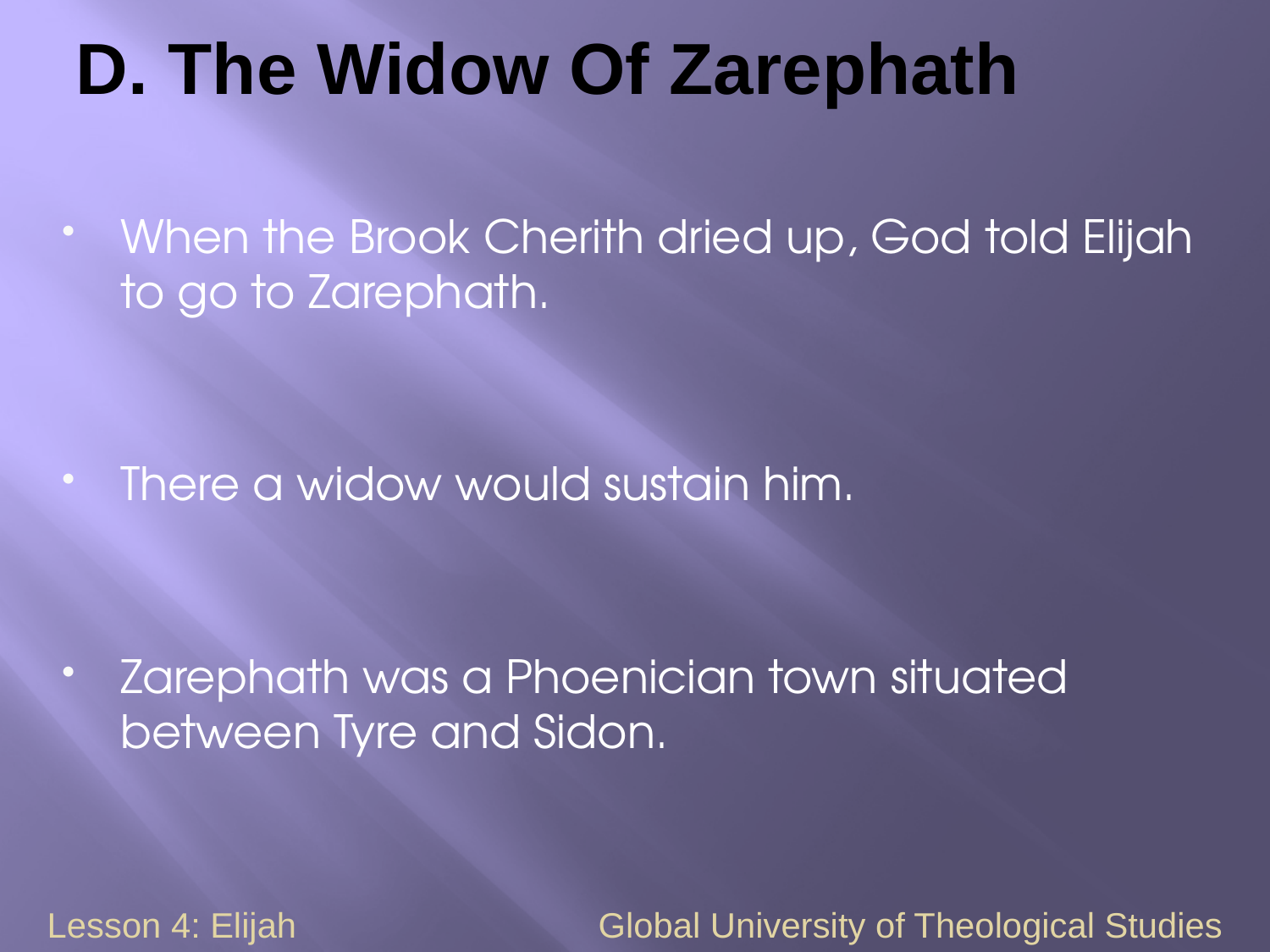

# D. The Widow Of Zarephath
When the Brook Cherith dried up, God told Elijah to go to Zarephath.

There a widow would sustain him.

Zarephath was a Phoenician town situated between Tyre and Sidon.

Lesson 4: Elijah                               Global University of Theological Studies